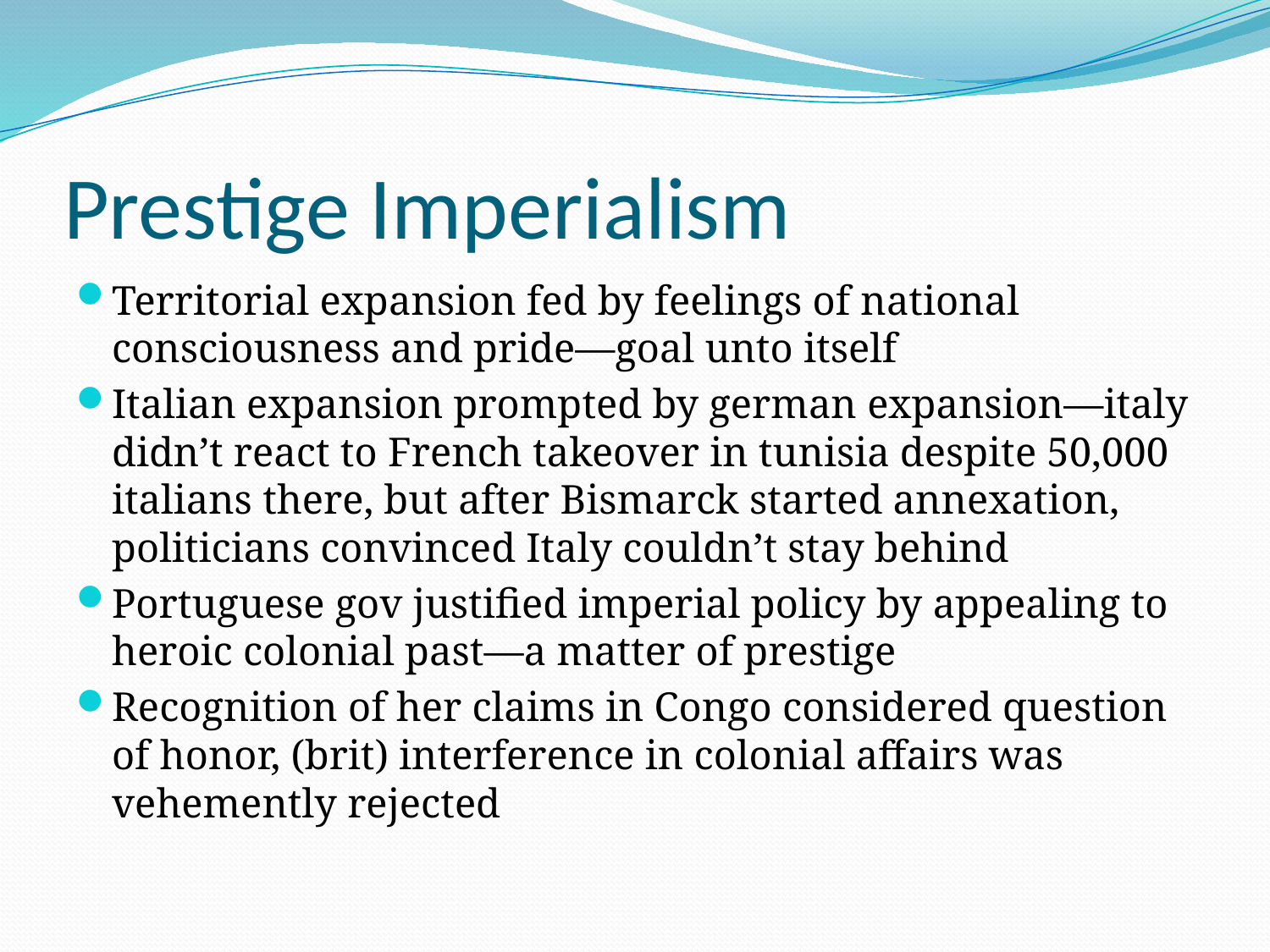

# Prestige Imperialism
Territorial expansion fed by feelings of national consciousness and pride—goal unto itself
Italian expansion prompted by german expansion—italy didn’t react to French takeover in tunisia despite 50,000 italians there, but after Bismarck started annexation, politicians convinced Italy couldn’t stay behind
Portuguese gov justified imperial policy by appealing to heroic colonial past—a matter of prestige
Recognition of her claims in Congo considered question of honor, (brit) interference in colonial affairs was vehemently rejected